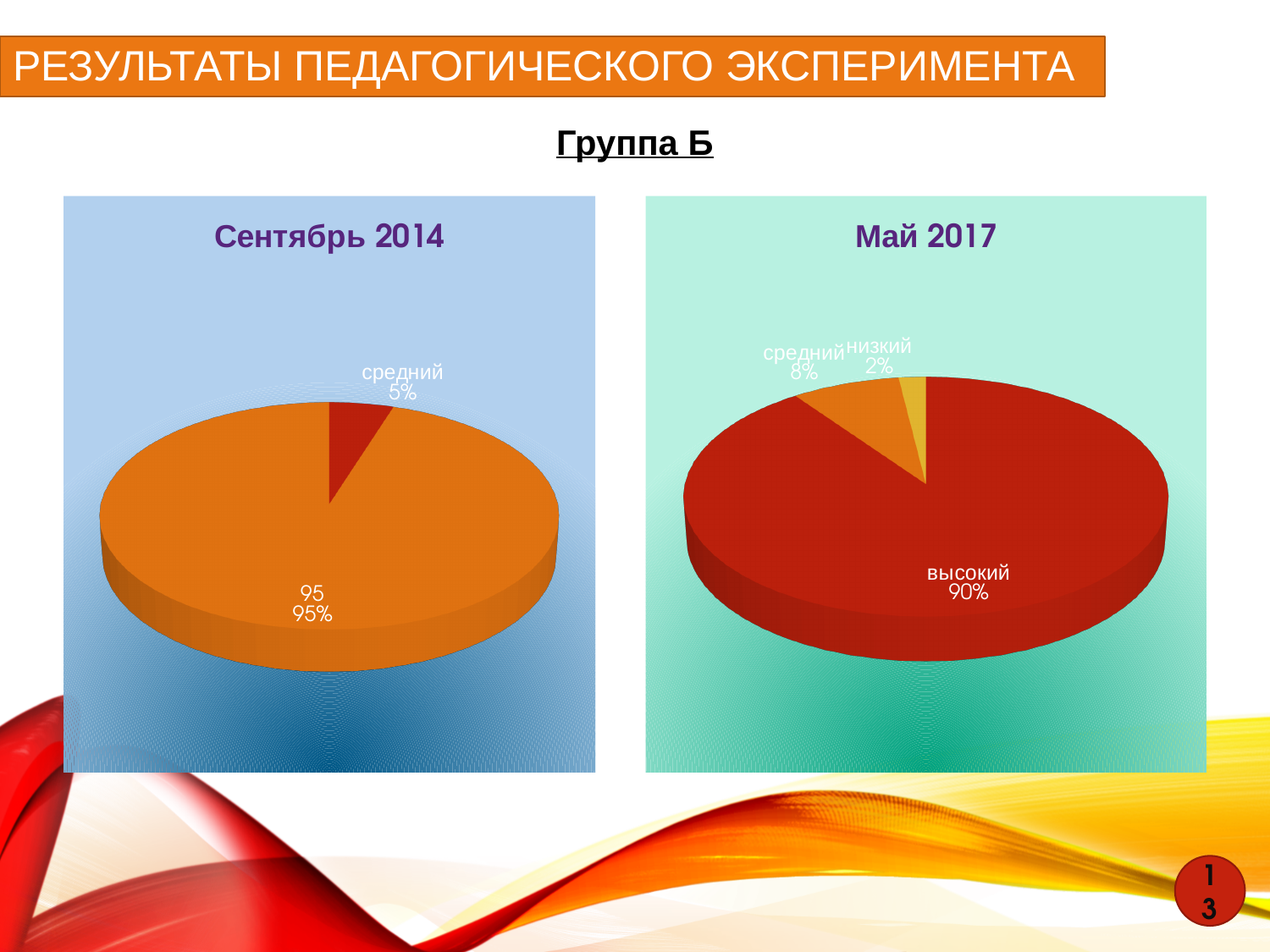

# Результаты педагогического эксперимента
Группа Б

[unsupported chart]

[unsupported chart]

13